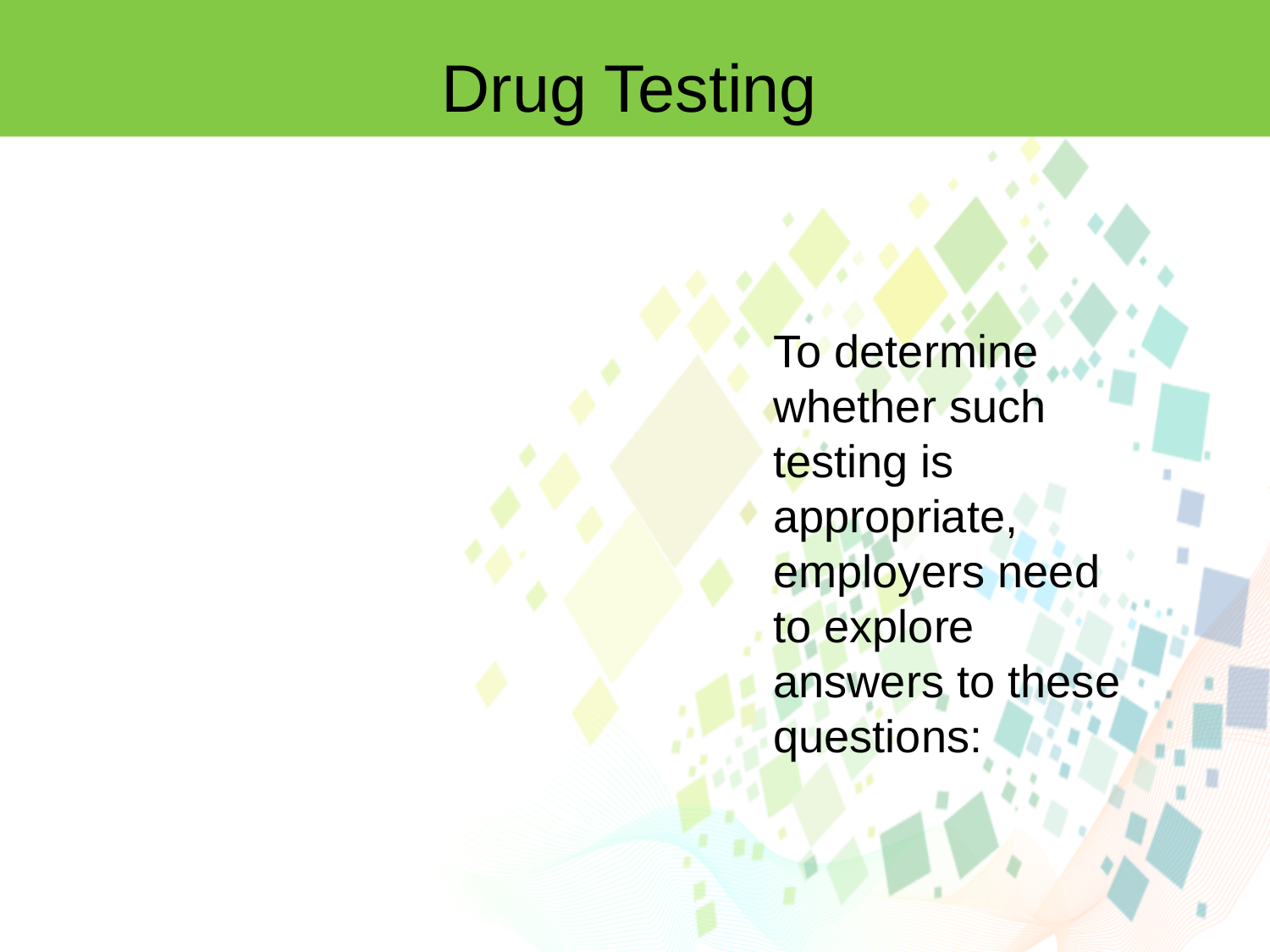

Drug Testing
To determine whether such testing is appropriate, employers need to explore answers to these questions: